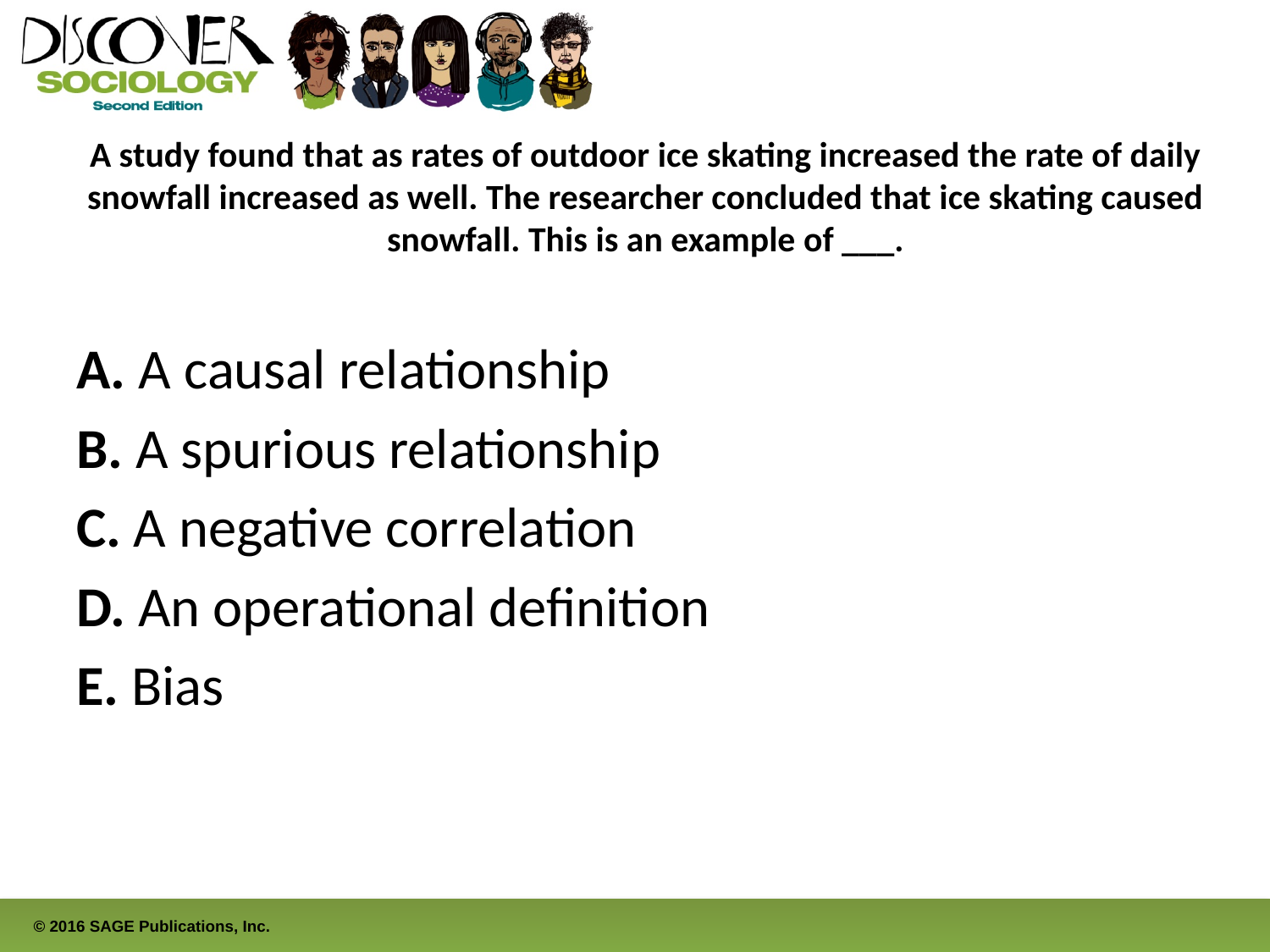

# A study found that as rates of outdoor ice skating increased the rate of daily snowfall increased as well. The researcher concluded that ice skating caused snowfall. This is an example of ___.
A. A causal relationship
B. A spurious relationship
C. A negative correlation
D. An operational definition
E. Bias